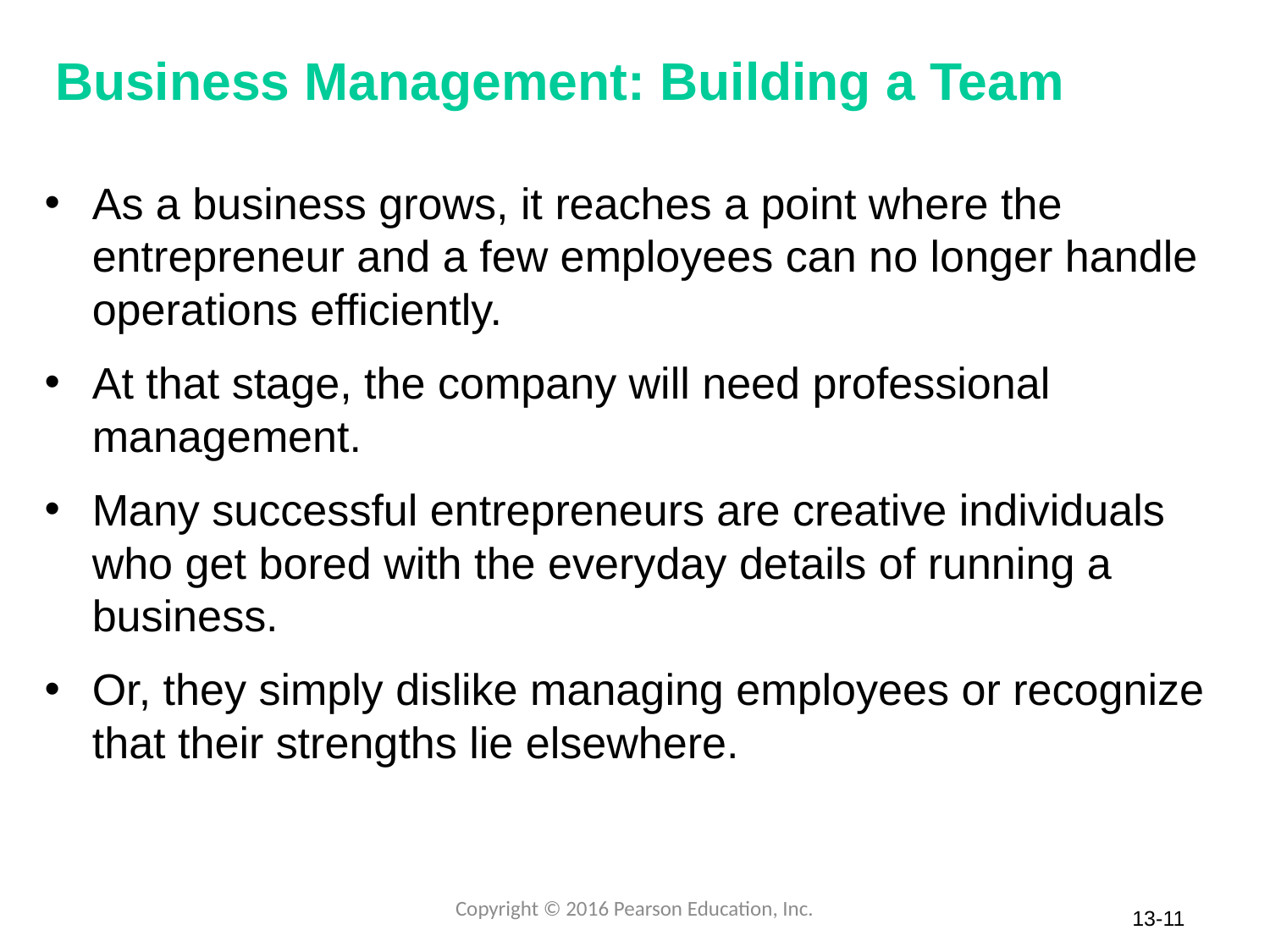

# Business Management: Building a Team
As a business grows, it reaches a point where the entrepreneur and a few employees can no longer handle operations efficiently.

At that stage, the company will need professional management.

Many successful entrepreneurs are creative individuals who get bored with the everyday details of running a business.

Or, they simply dislike managing employees or recognize that their strengths lie elsewhere.
Copyright © 2016 Pearson Education, Inc.